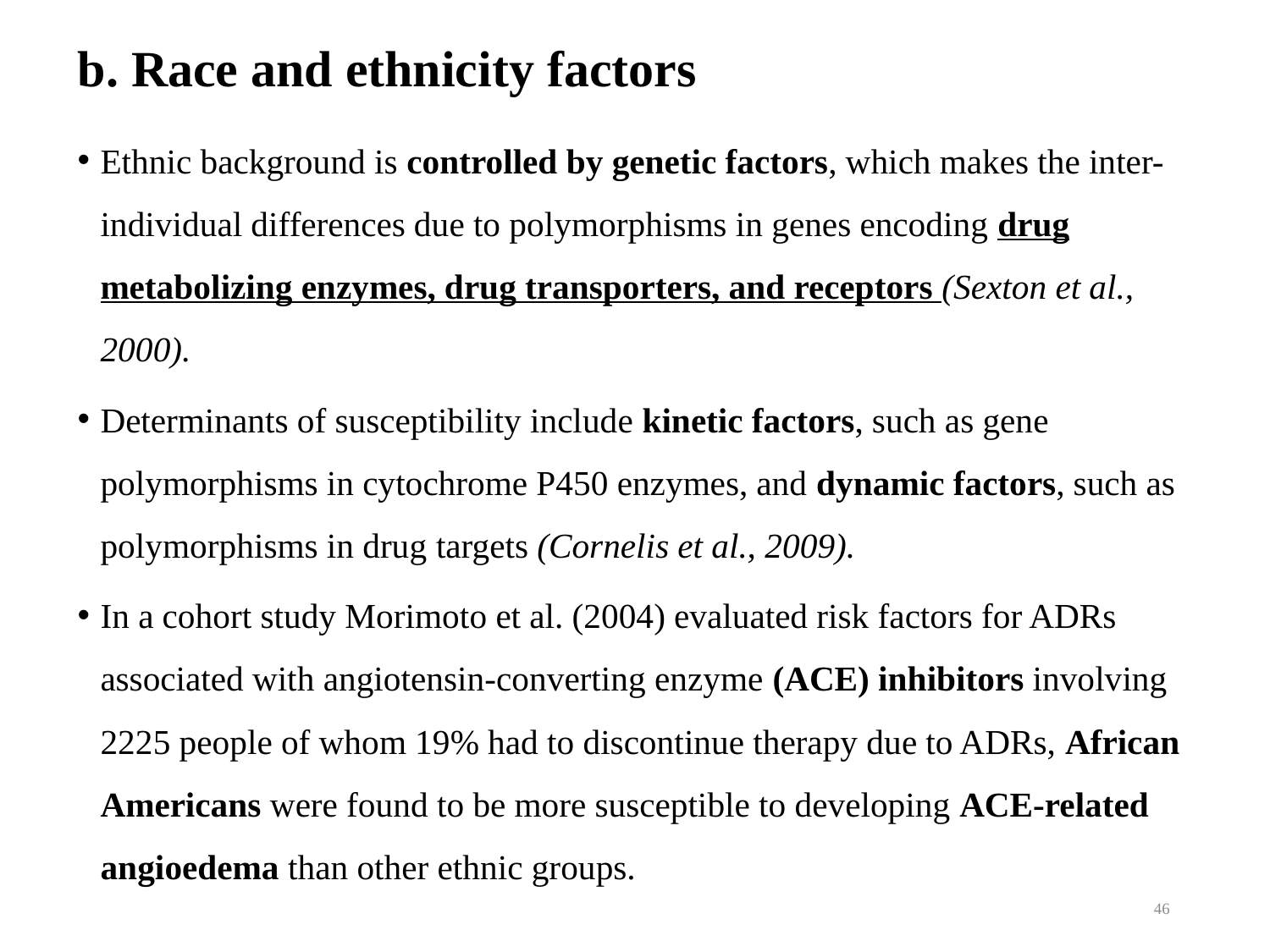

b. Race and ethnicity factors
Ethnic background is controlled by genetic factors, which makes the inter-individual differences due to polymorphisms in genes encoding drug metabolizing enzymes, drug transporters, and receptors (Sexton et al., 2000).
Determinants of susceptibility include kinetic factors, such as gene polymorphisms in cytochrome P450 enzymes, and dynamic factors, such as polymorphisms in drug targets (Cornelis et al., 2009).
In a cohort study Morimoto et al. (2004) evaluated risk factors for ADRs associated with angiotensin-converting enzyme (ACE) inhibitors involving 2225 people of whom 19% had to discontinue therapy due to ADRs, African Americans were found to be more susceptible to developing ACE-related angioedema than other ethnic groups.
46